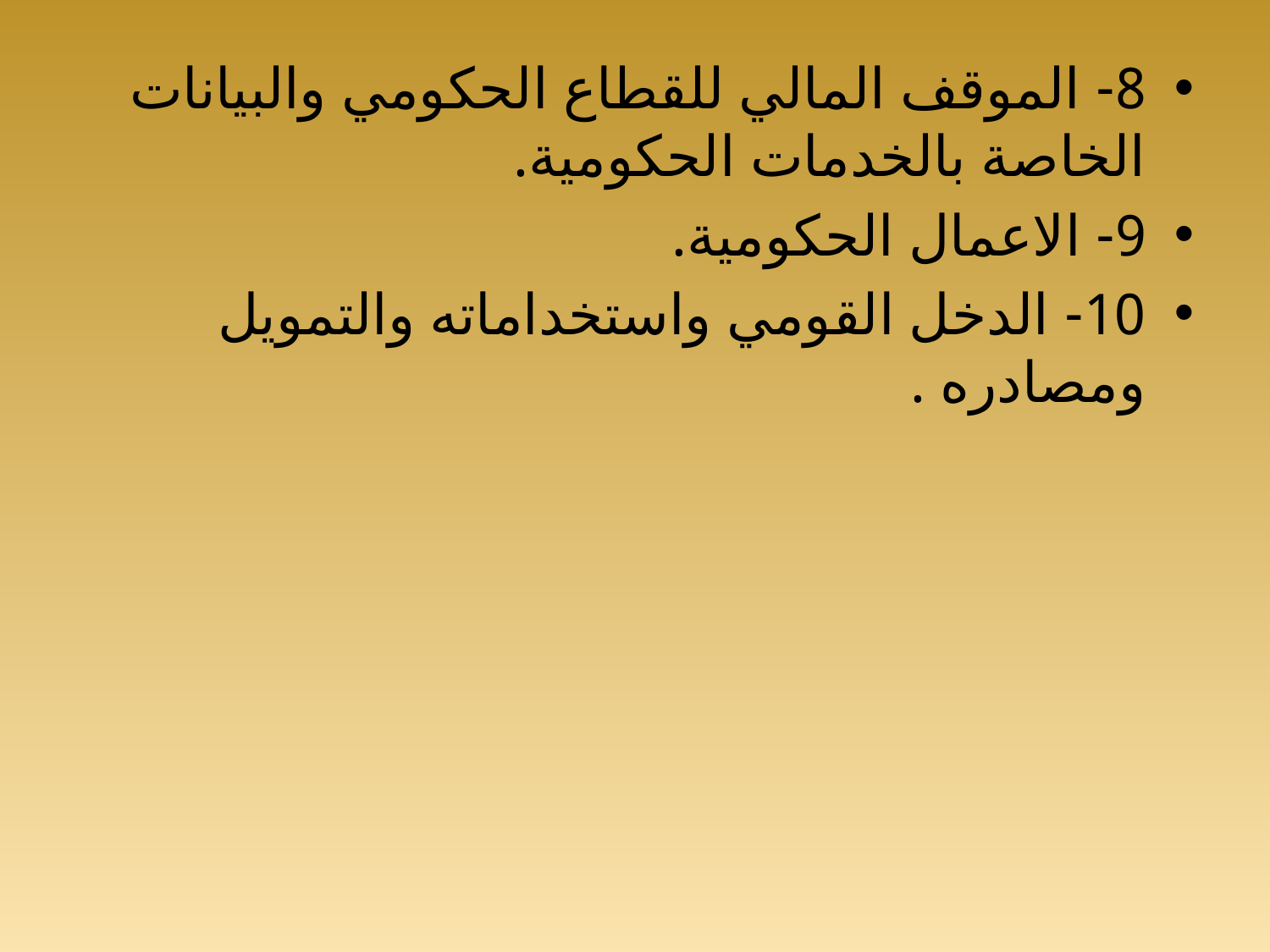

8- الموقف المالي للقطاع الحكومي والبيانات الخاصة بالخدمات الحكومية.
9- الاعمال الحكومية.
10- الدخل القومي واستخداماته والتمويل ومصادره .